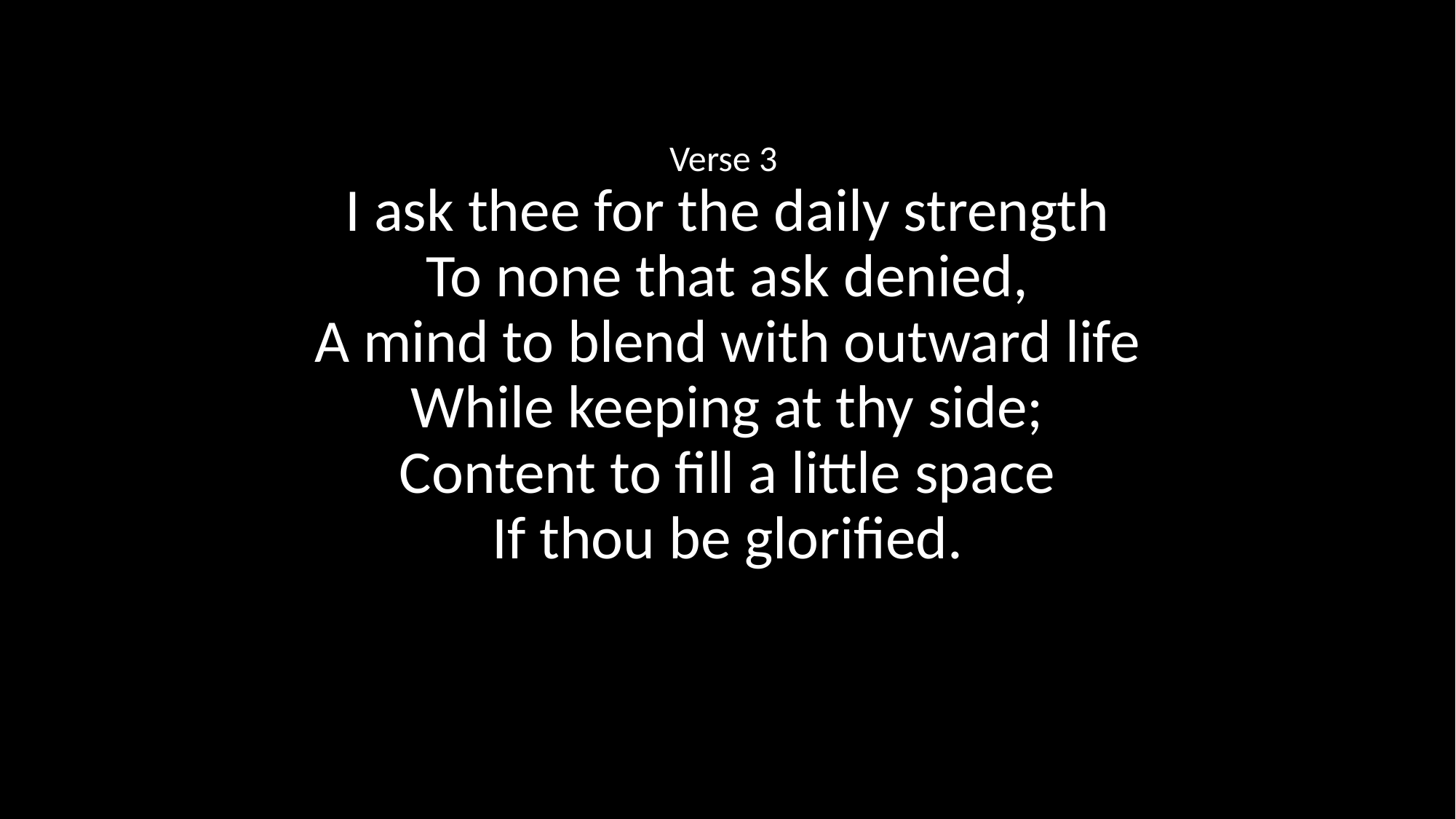

Verse 3
I ask thee for the daily strength
To none that ask denied,
A mind to blend with outward life
While keeping at thy side;
Content to fill a little space
If thou be glorified.